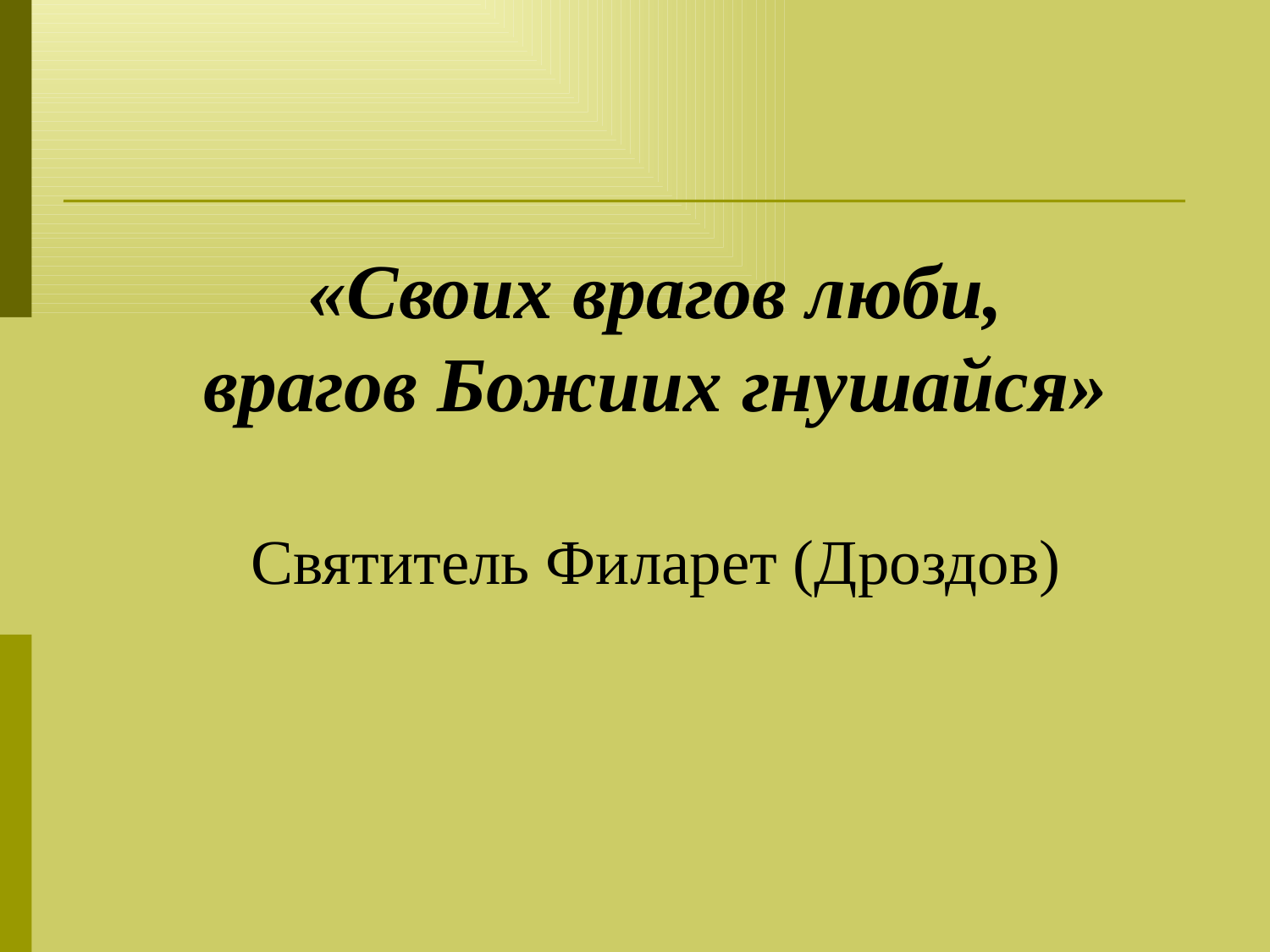

# «Своих врагов люби, врагов Божиих гнушайся» Святитель Филарет (Дроздов)